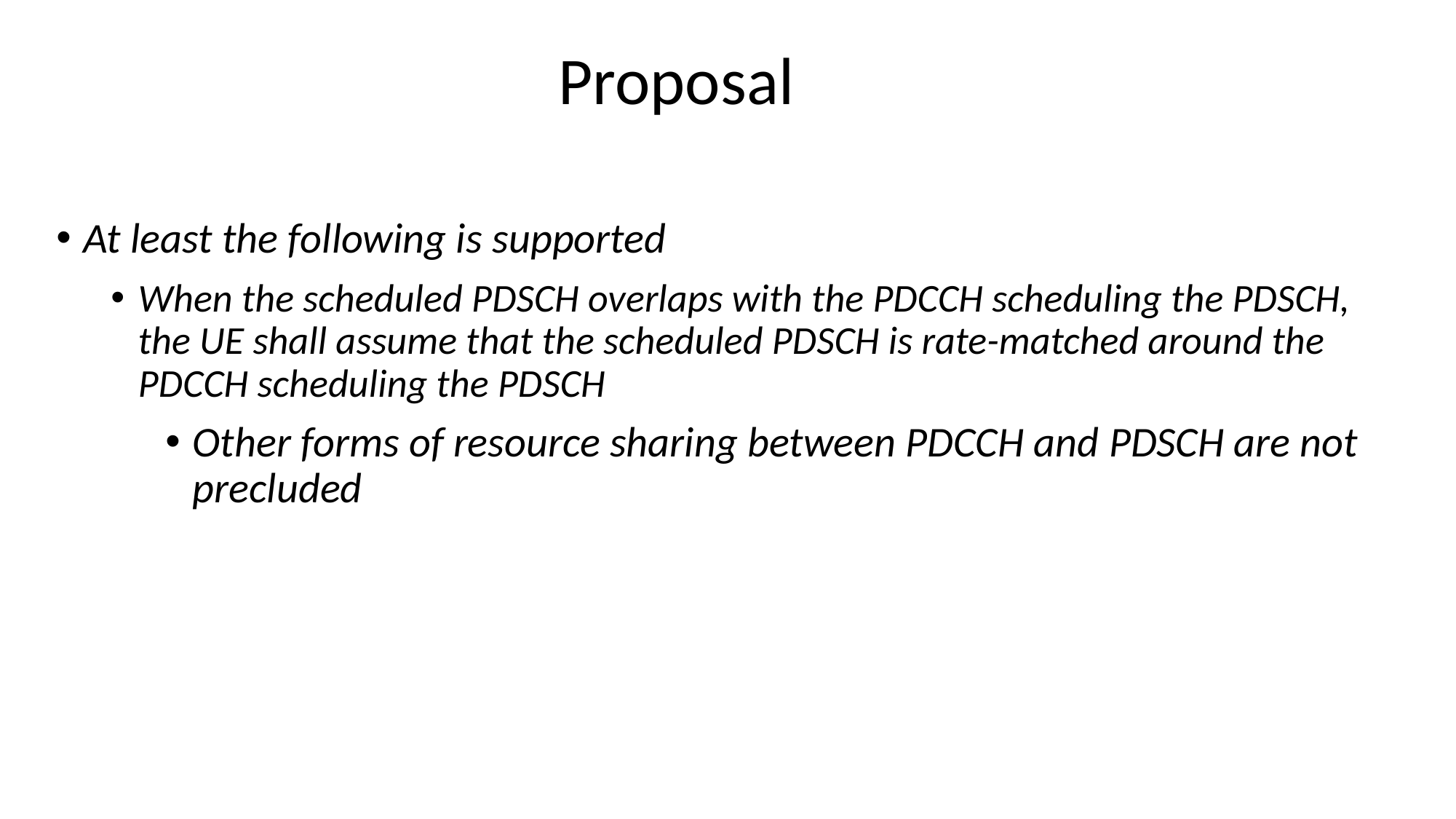

# Proposal

At least the following is supported
When the scheduled PDSCH overlaps with the PDCCH scheduling the PDSCH, the UE shall assume that the scheduled PDSCH is rate-matched around the PDCCH scheduling the PDSCH
Other forms of resource sharing between PDCCH and PDSCH are not precluded